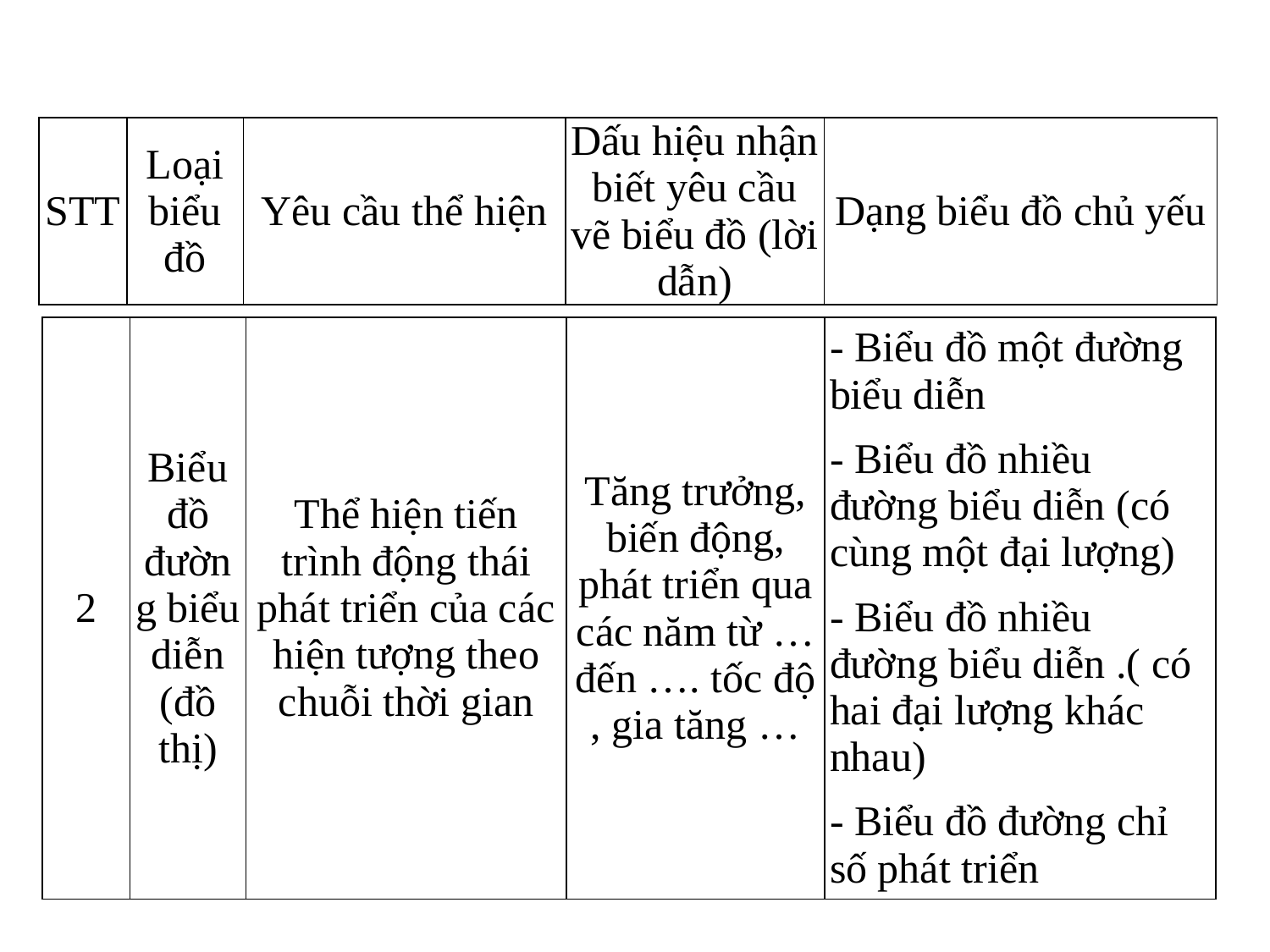

| STT | Loại biểu đồ | Yêu cầu thể hiện | Dấu hiệu nhận biết yêu cầu vẽ biểu đồ (lời dẫn) | Dạng biểu đồ chủ yếu |
| --- | --- | --- | --- | --- |
| 2 | Biểu đồ đường biểu diễn (đồ thị) | Thể hiện tiến trình động thái phát triển của các hiện tượng theo chuỗi thời gian | Tăng trưởng, biến động, phát triển qua các năm từ …đến …. tốc độ , gia tăng … | - Biểu đồ một đường biểu diễn - Biểu đồ nhiều đường biểu diễn (có cùng một đại lượng) - Biểu đồ nhiều đường biểu diễn .( có hai đại lượng khác nhau) - Biểu đồ đường chỉ số phát triển |
| --- | --- | --- | --- | --- |